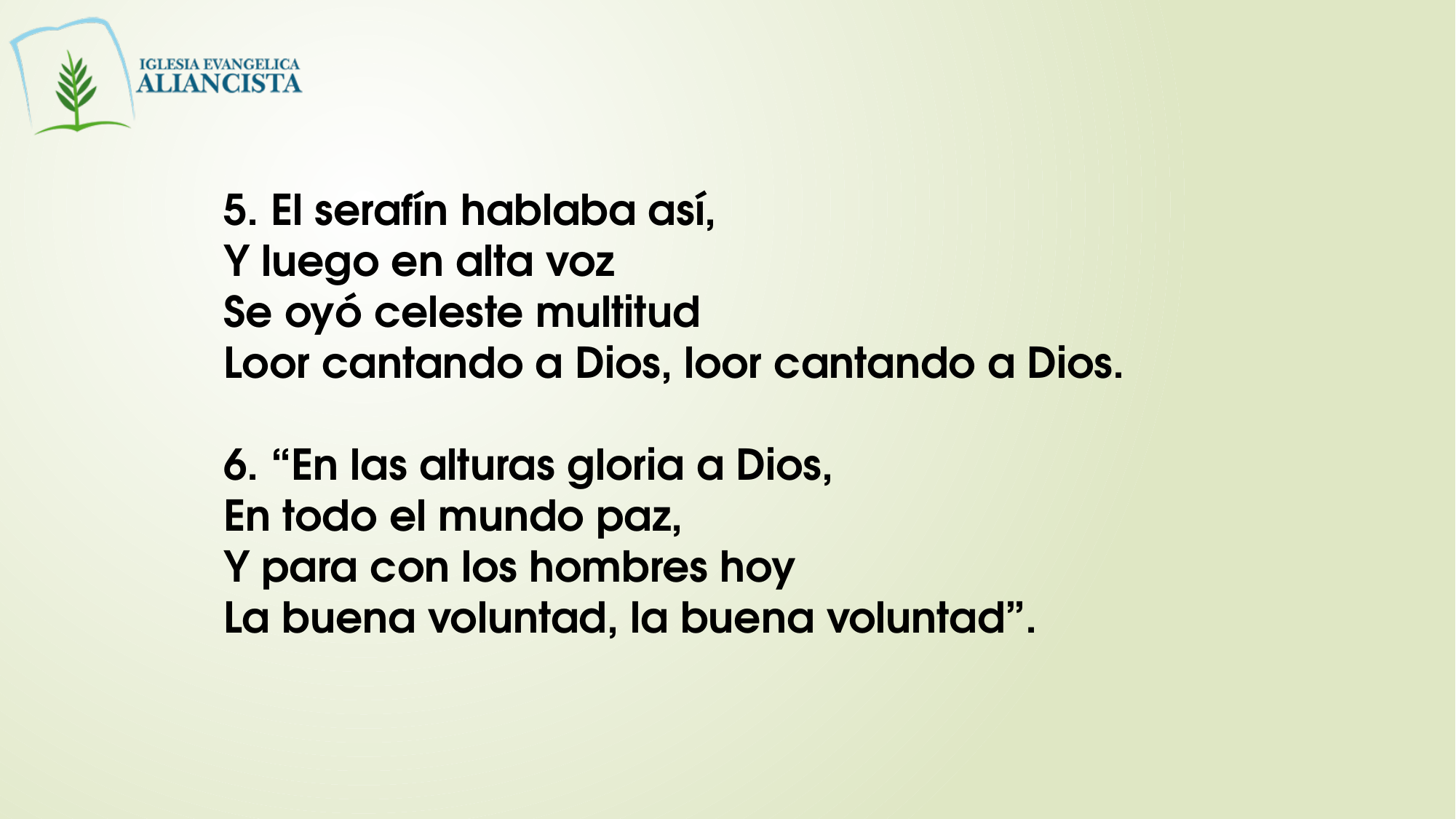

5. El serafín hablaba así,
Y luego en alta voz
Se oyó celeste multitud
Loor cantando a Dios, loor cantando a Dios.

6. “En las alturas gloria a Dios,
En todo el mundo paz,
Y para con los hombres hoy
La buena voluntad, la buena voluntad”.